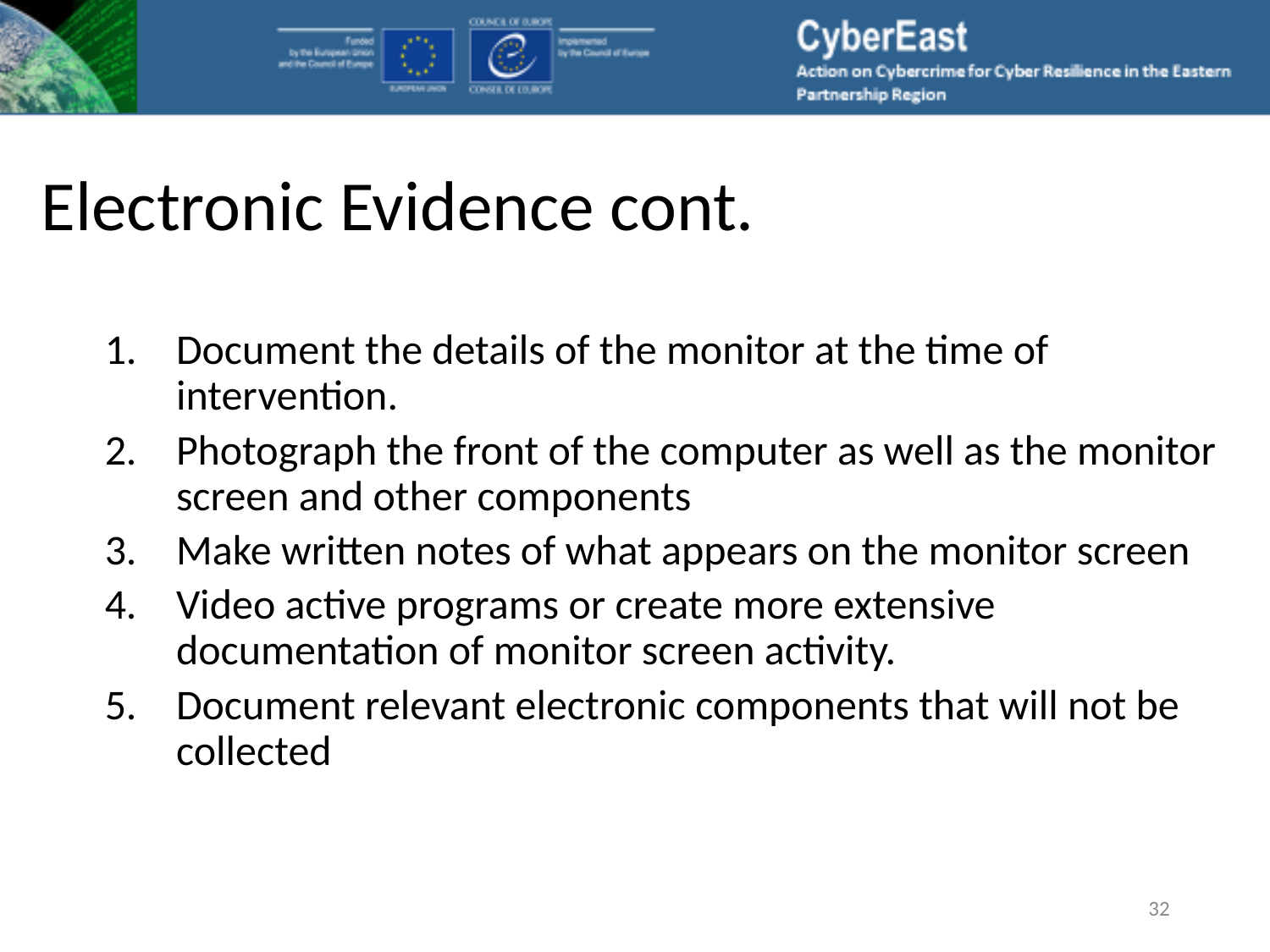

# Electronic Evidence cont.
Document the details of the monitor at the time of intervention.
Photograph the front of the computer as well as the monitor screen and other components
Make written notes of what appears on the monitor screen
Video active programs or create more extensive documentation of monitor screen activity.
Document relevant electronic components that will not be collected

32